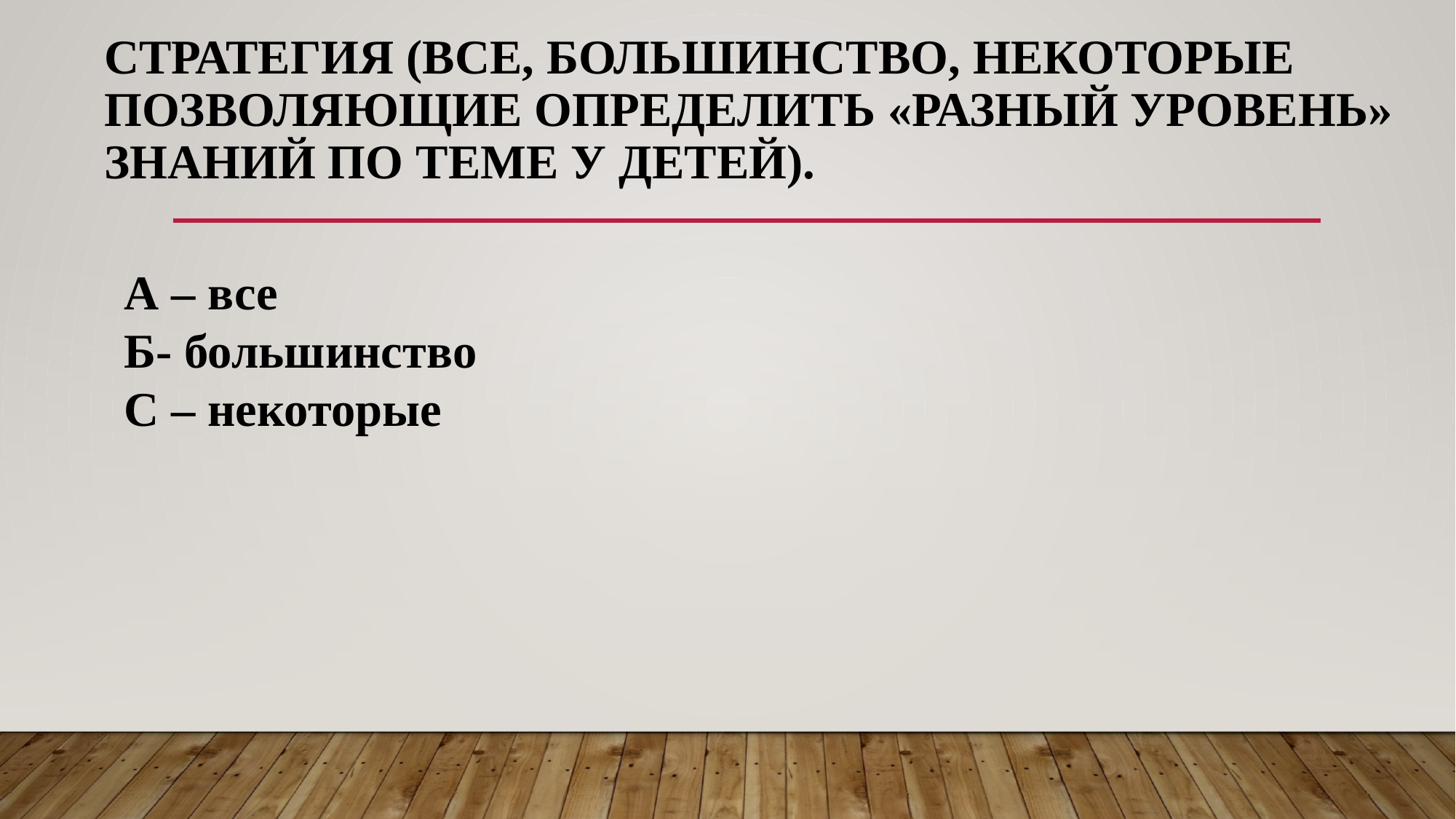

# Стратегия (Все, большинство, некоторые позволяющие определить «разный уровень» знаний по теме у детей).
А – все
Б- большинство
С – некоторые